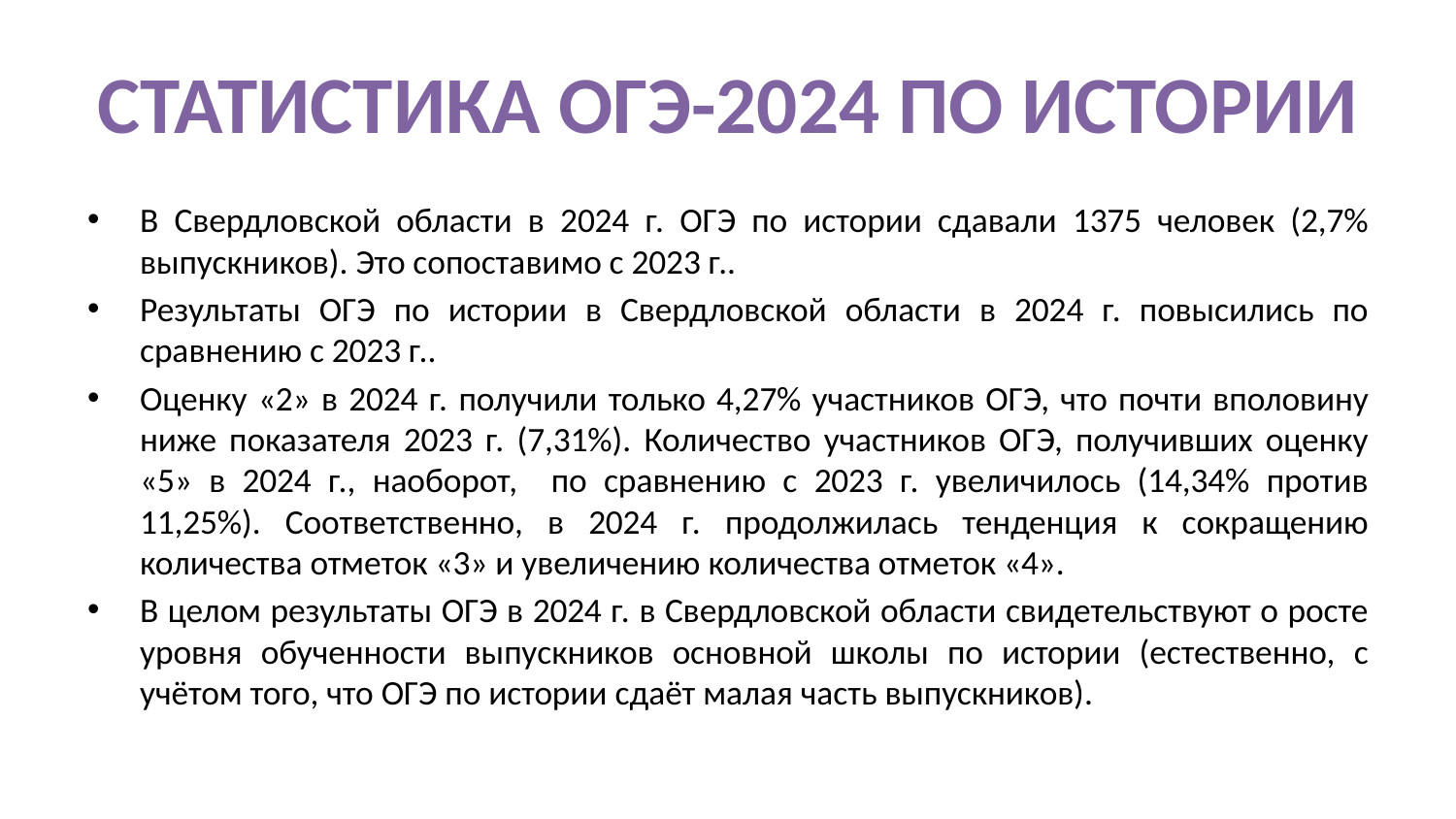

# СТАТИСТИКА ОГЭ-2024 ПО ИСТОРИИ
В Свердловской области в 2024 г. ОГЭ по истории сдавали 1375 человек (2,7% выпускников). Это сопоставимо с 2023 г..
Результаты ОГЭ по истории в Свердловской области в 2024 г. повысились по сравнению с 2023 г..
Оценку «2» в 2024 г. получили только 4,27% участников ОГЭ, что почти вполовину ниже показателя 2023 г. (7,31%). Количество участников ОГЭ, получивших оценку «5» в 2024 г., наоборот,  по сравнению с 2023 г. увеличилось (14,34% против 11,25%). Соответственно, в 2024 г. продолжилась тенденция к сокращению количества отметок «3» и увеличению количества отметок «4».
В целом результаты ОГЭ в 2024 г. в Свердловской области свидетельствуют о росте уровня обученности выпускников основной школы по истории (естественно, с учётом того, что ОГЭ по истории сдаёт малая часть выпускников).